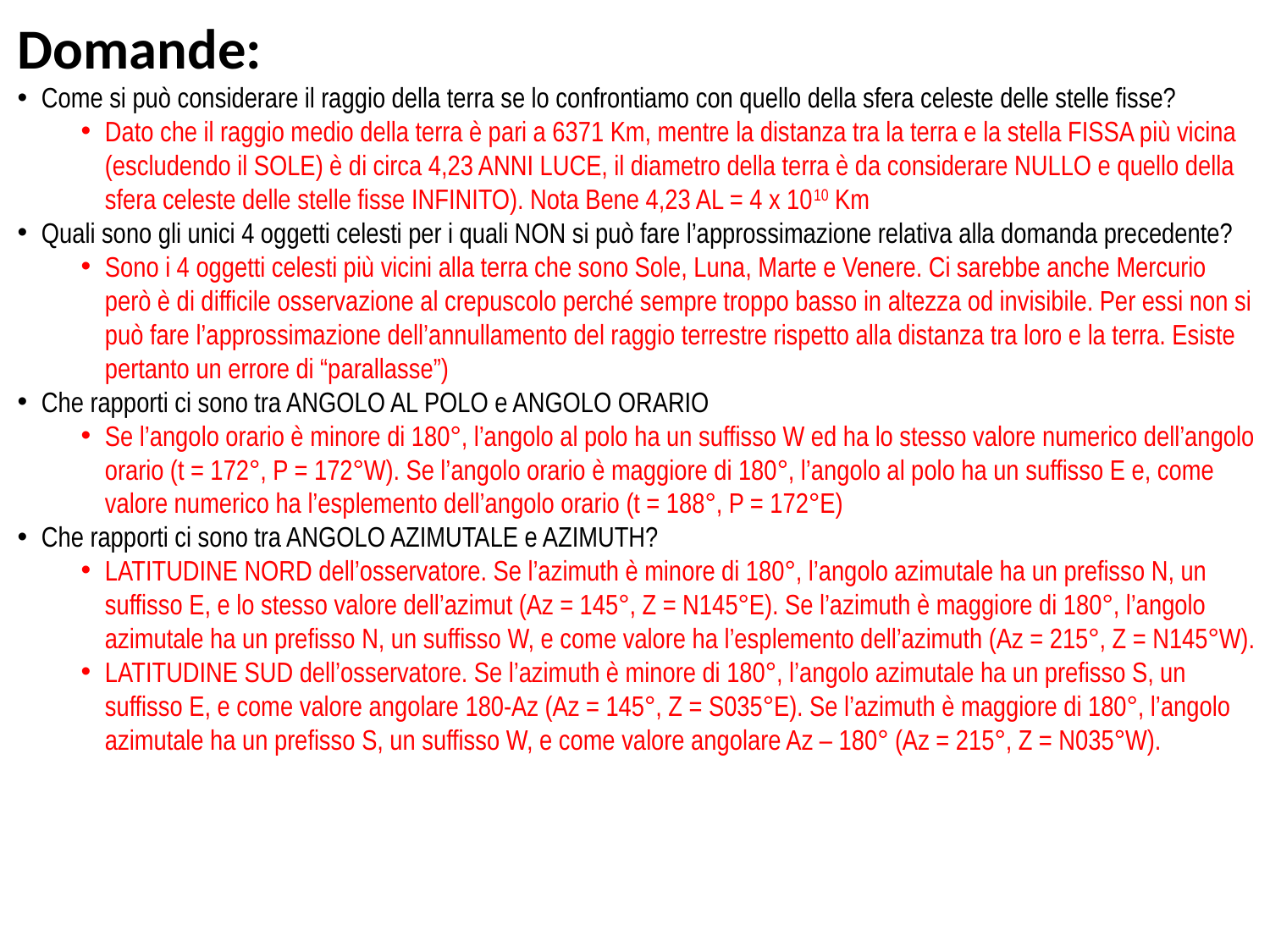

Domande:
Come si può considerare il raggio della terra se lo confrontiamo con quello della sfera celeste delle stelle fisse?
Dato che il raggio medio della terra è pari a 6371 Km, mentre la distanza tra la terra e la stella FISSA più vicina (escludendo il SOLE) è di circa 4,23 ANNI LUCE, il diametro della terra è da considerare NULLO e quello della sfera celeste delle stelle fisse INFINITO). Nota Bene 4,23 AL = 4 x 1010 Km
Quali sono gli unici 4 oggetti celesti per i quali NON si può fare l’approssimazione relativa alla domanda precedente?
Sono i 4 oggetti celesti più vicini alla terra che sono Sole, Luna, Marte e Venere. Ci sarebbe anche Mercurio però è di difficile osservazione al crepuscolo perché sempre troppo basso in altezza od invisibile. Per essi non si può fare l’approssimazione dell’annullamento del raggio terrestre rispetto alla distanza tra loro e la terra. Esiste pertanto un errore di “parallasse”)
Che rapporti ci sono tra ANGOLO AL POLO e ANGOLO ORARIO
Se l’angolo orario è minore di 180°, l’angolo al polo ha un suffisso W ed ha lo stesso valore numerico dell’angolo orario (t = 172°, P = 172°W). Se l’angolo orario è maggiore di 180°, l’angolo al polo ha un suffisso E e, come valore numerico ha l’esplemento dell’angolo orario (t = 188°, P = 172°E)
Che rapporti ci sono tra ANGOLO AZIMUTALE e AZIMUTH?
LATITUDINE NORD dell’osservatore. Se l’azimuth è minore di 180°, l’angolo azimutale ha un prefisso N, un suffisso E, e lo stesso valore dell’azimut (Az = 145°, Z = N145°E). Se l’azimuth è maggiore di 180°, l’angolo azimutale ha un prefisso N, un suffisso W, e come valore ha l’esplemento dell’azimuth (Az = 215°, Z = N145°W).
LATITUDINE SUD dell’osservatore. Se l’azimuth è minore di 180°, l’angolo azimutale ha un prefisso S, un suffisso E, e come valore angolare 180-Az (Az = 145°, Z = S035°E). Se l’azimuth è maggiore di 180°, l’angolo azimutale ha un prefisso S, un suffisso W, e come valore angolare Az – 180° (Az = 215°, Z = N035°W).